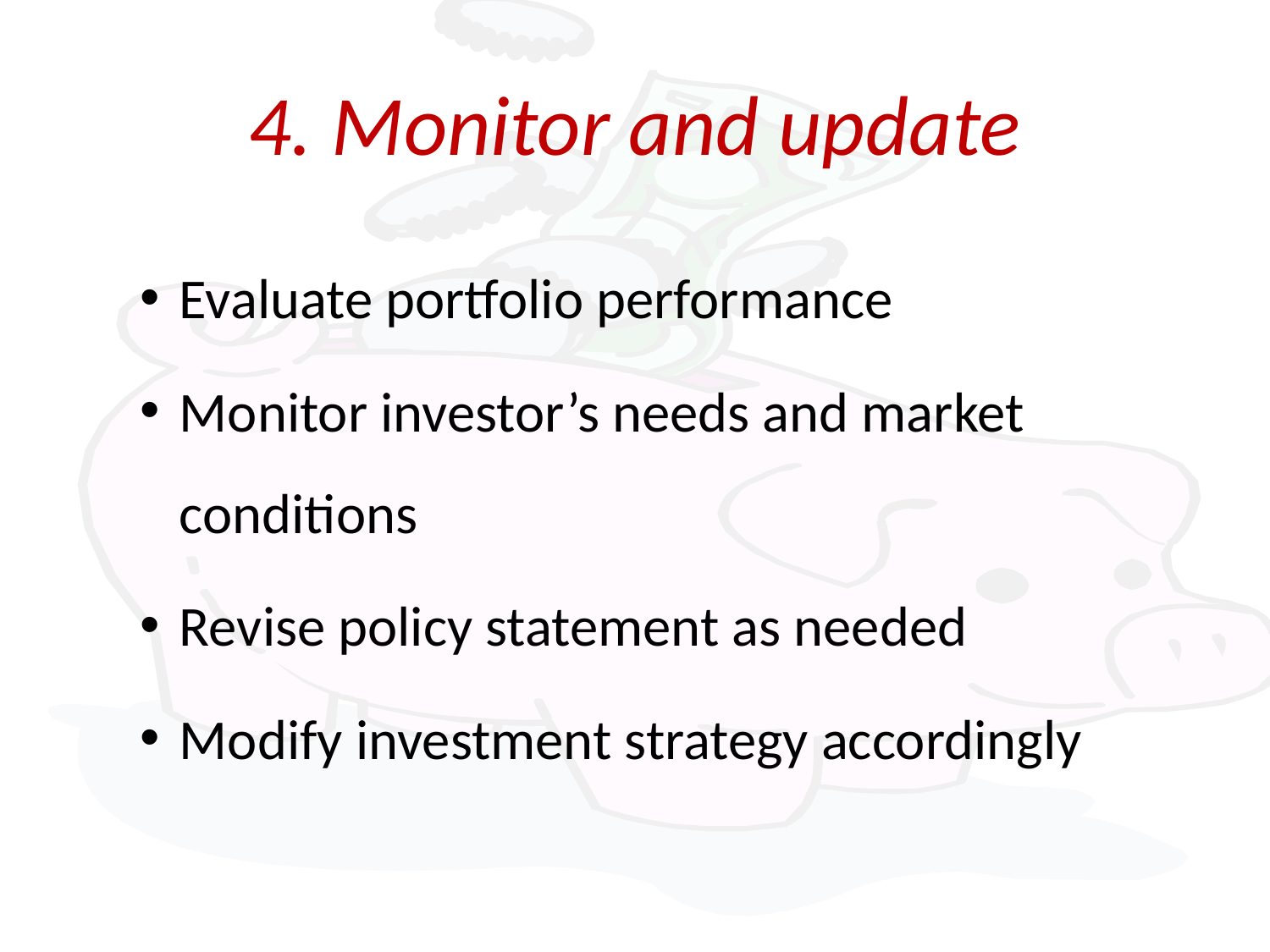

# 4. Monitor and update
Evaluate portfolio performance
Monitor investor’s needs and market conditions
Revise policy statement as needed
Modify investment strategy accordingly